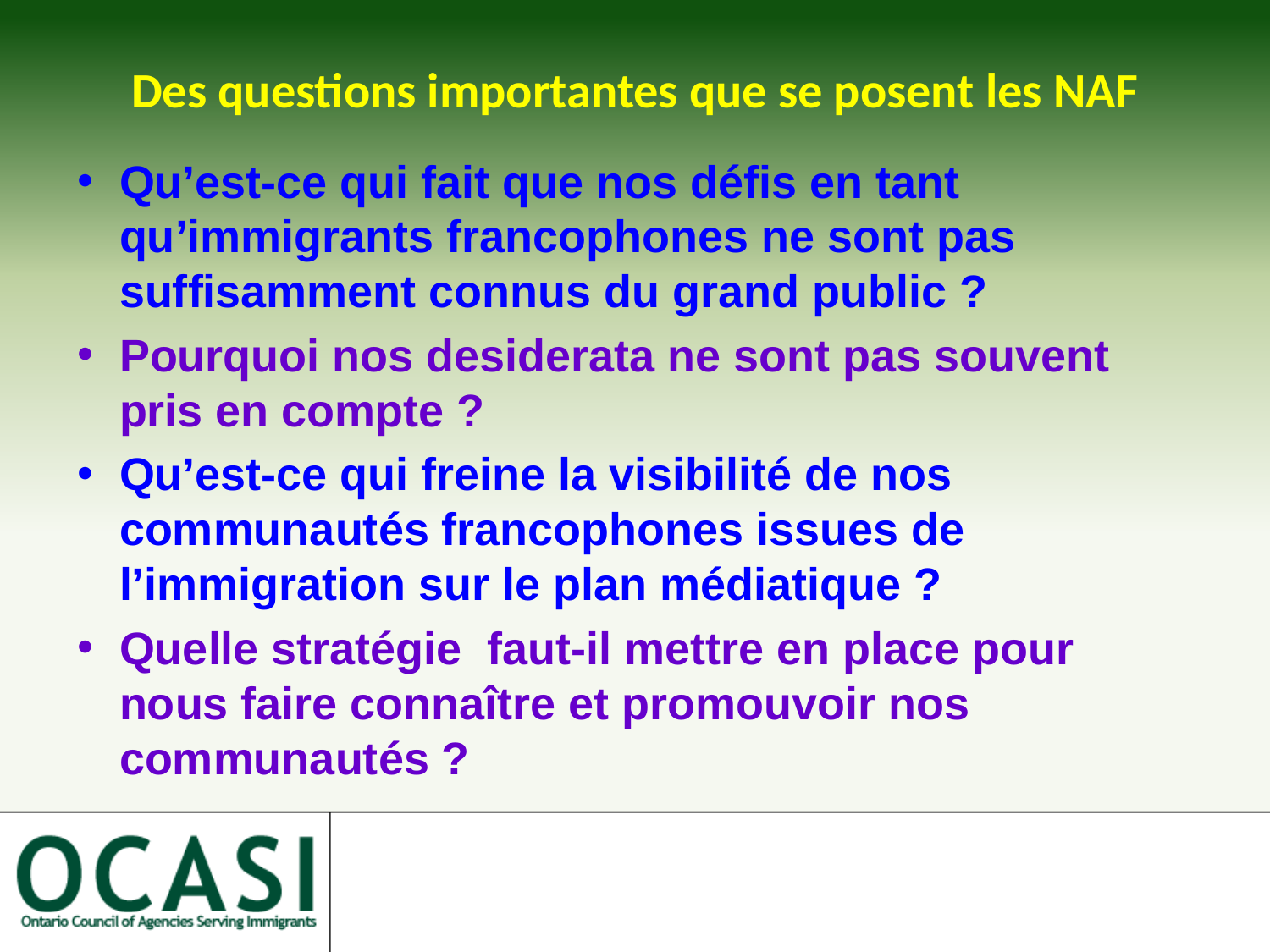

# Des questions importantes que se posent les NAF
Qu’est-ce qui fait que nos défis en tant qu’immigrants francophones ne sont pas suffisamment connus du grand public ?
Pourquoi nos desiderata ne sont pas souvent pris en compte ?
Qu’est-ce qui freine la visibilité de nos communautés francophones issues de l’immigration sur le plan médiatique ?
Quelle stratégie  faut-il mettre en place pour nous faire connaître et promouvoir nos communautés ?